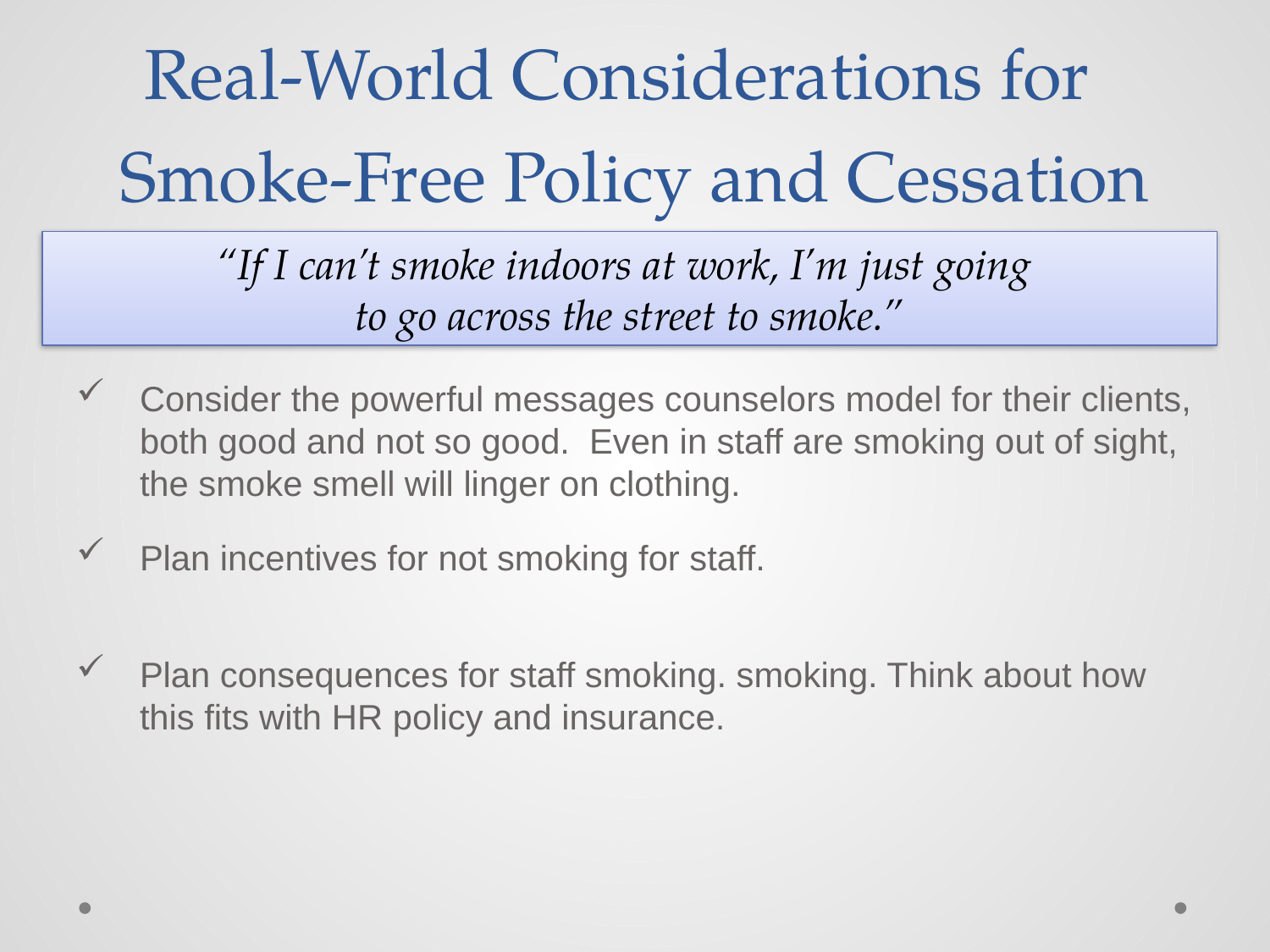

# Real-World Considerations for  Smoke-Free Policy and Cessation
“If I can’t smoke indoors at work, I’m just going
to go across the street to smoke.”

Consider the powerful messages counselors model for their clients, both good and not so good.  Even in staff are smoking out of sight, the smoke smell will linger on clothing.

Plan incentives for not smoking for staff.

Plan consequences for staff smoking. smoking. Think about how this fits with HR policy and insurance.